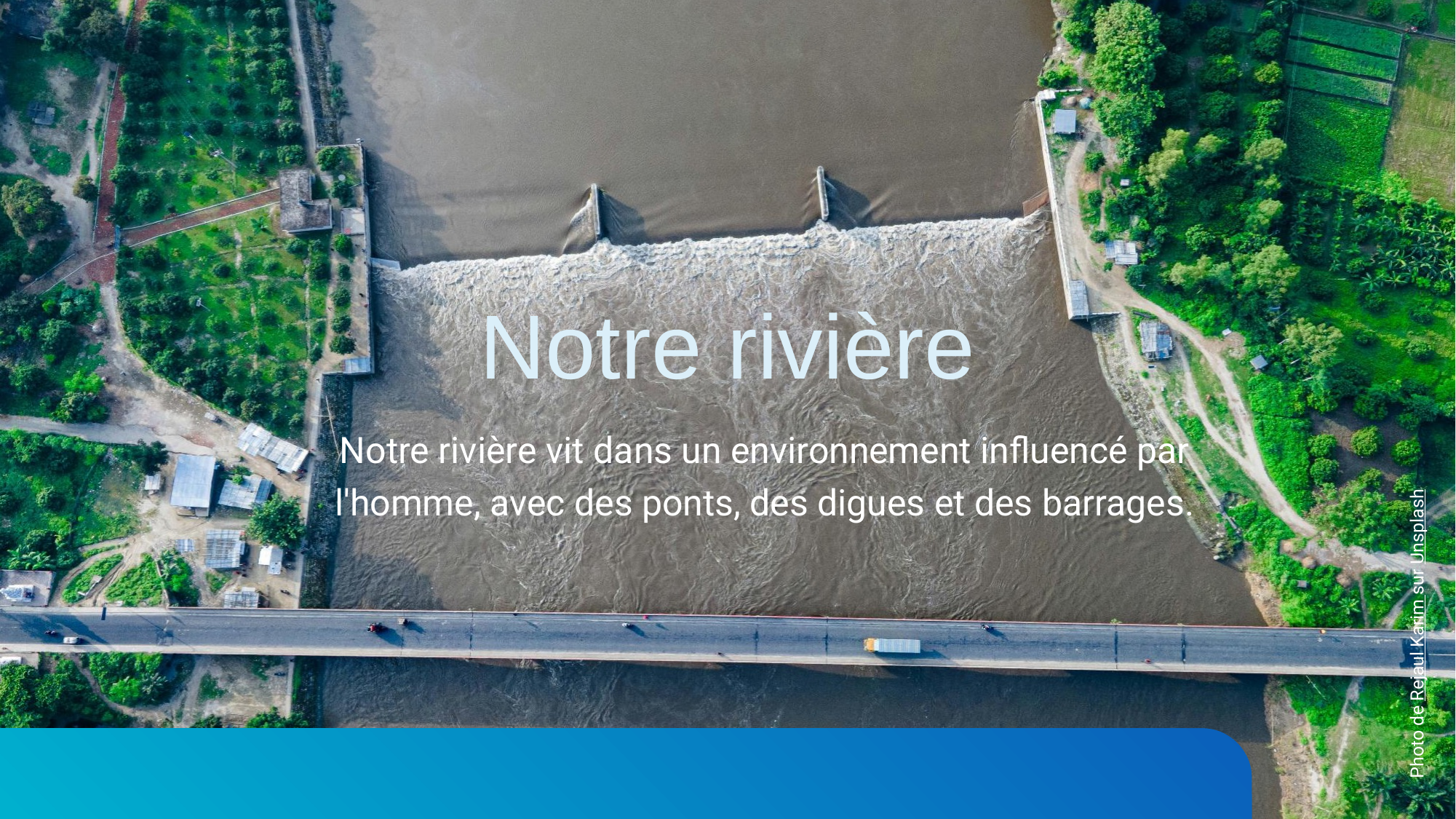

# Notre rivière

Photo de Rejaul Karim sur Unsplash
Notre rivière vit dans un environnement influencé par l'homme, avec des ponts, des digues et des barrages.